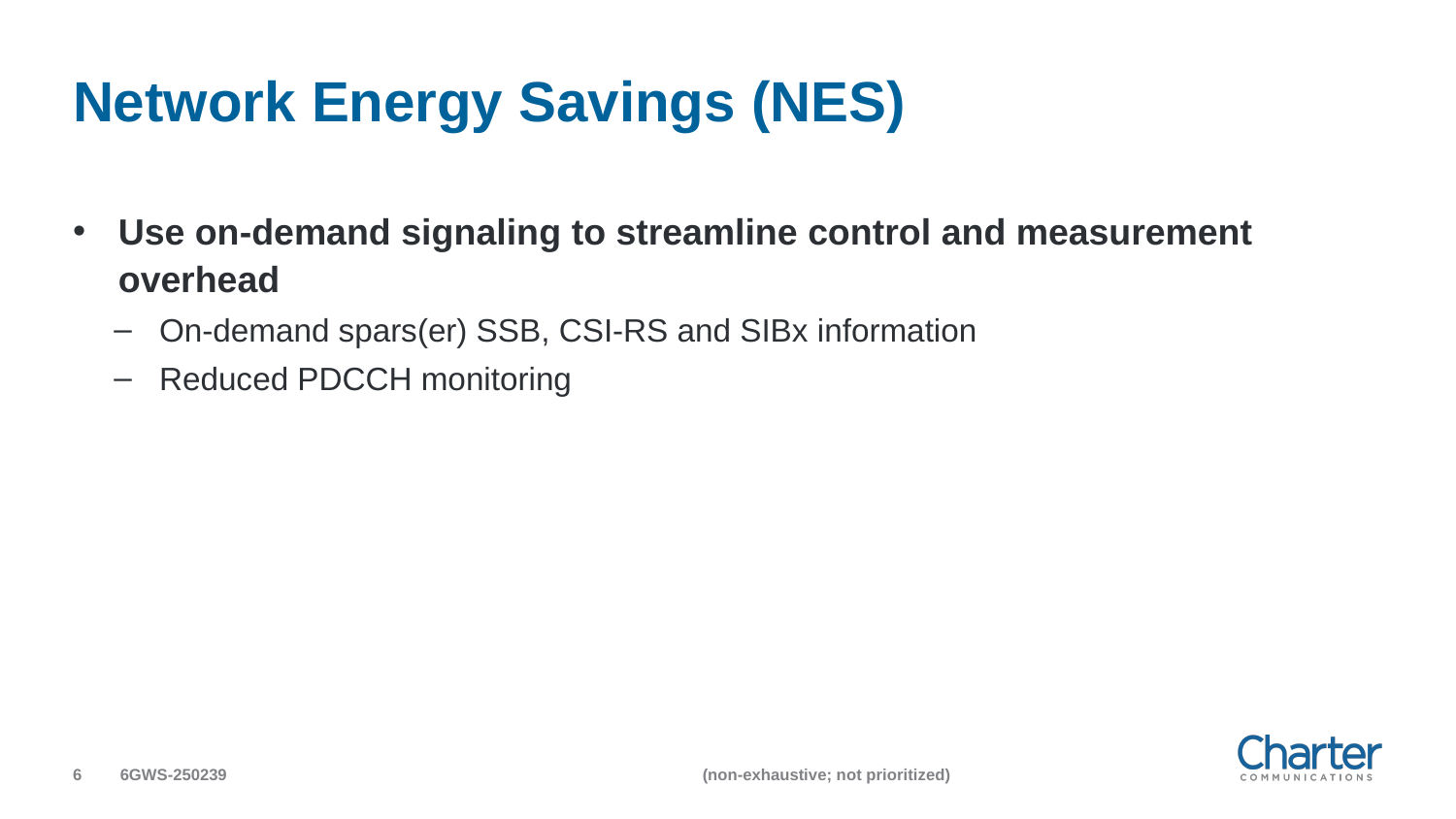

# Network Energy Savings (NES)
Use on-demand signaling to streamline control and measurement overhead
On-demand spars(er) SSB, CSI-RS and SIBx information
Reduced PDCCH monitoring

6